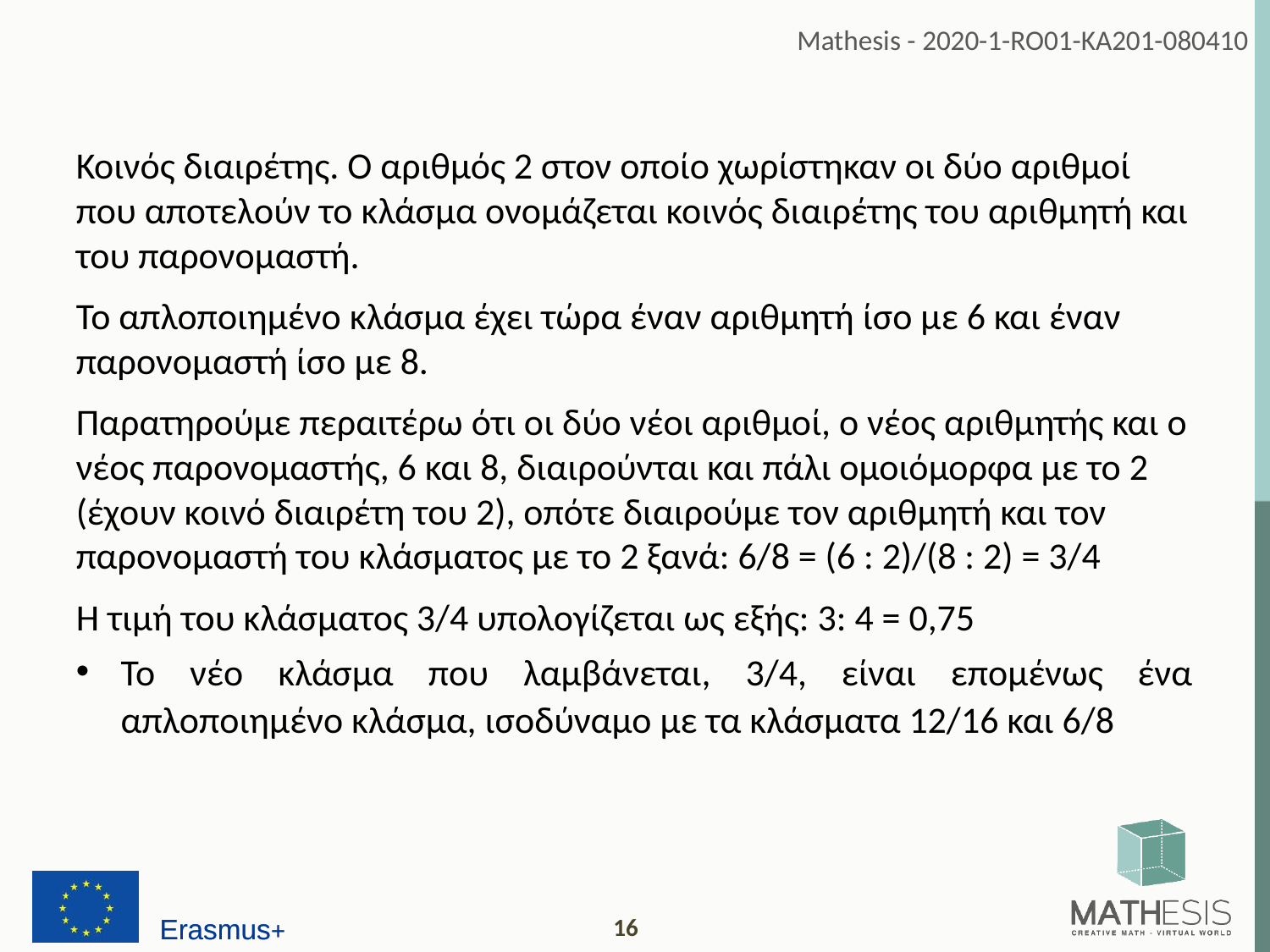

Κοινός διαιρέτης. Ο αριθμός 2 στον οποίο χωρίστηκαν οι δύο αριθμοί που αποτελούν το κλάσμα ονομάζεται κοινός διαιρέτης του αριθμητή και του παρονομαστή.
Το απλοποιημένο κλάσμα έχει τώρα έναν αριθμητή ίσο με 6 και έναν παρονομαστή ίσο με 8.
Παρατηρούμε περαιτέρω ότι οι δύο νέοι αριθμοί, ο νέος αριθμητής και ο νέος παρονομαστής, 6 και 8, διαιρούνται και πάλι ομοιόμορφα με το 2 (έχουν κοινό διαιρέτη του 2), οπότε διαιρούμε τον αριθμητή και τον παρονομαστή του κλάσματος με το 2 ξανά: 6/8 = (6 : 2)/(8 : 2) = 3/4
Η τιμή του κλάσματος 3/4 υπολογίζεται ως εξής: 3: 4 = 0,75
Το νέο κλάσμα που λαμβάνεται, 3/4, είναι επομένως ένα απλοποιημένο κλάσμα, ισοδύναμο με τα κλάσματα 12/16 και 6/8